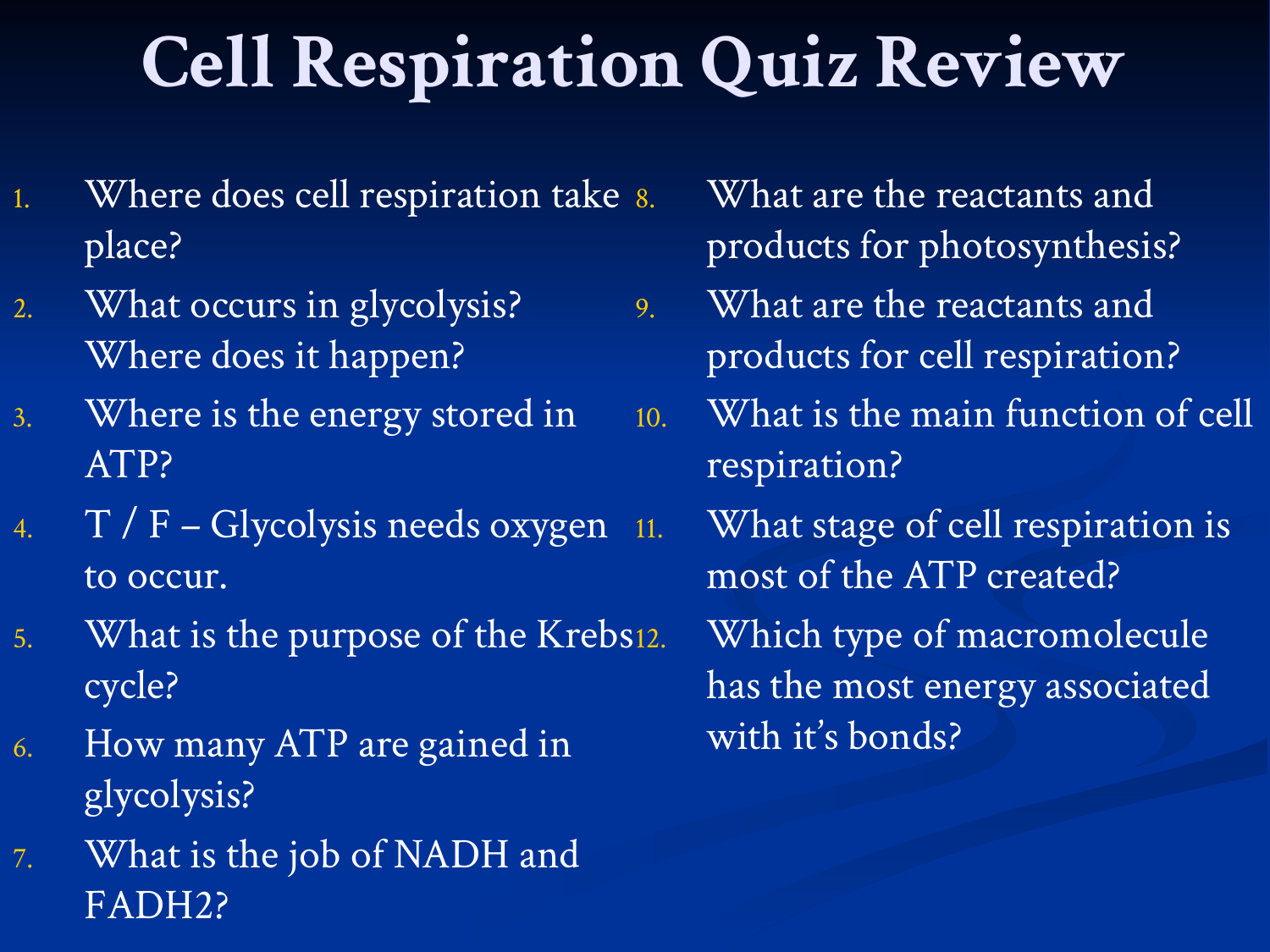

# Cell Respiration Quiz Review
Where does cell respiration take place?
What occurs in glycolysis? Where does it happen?
Where is the energy stored in ATP?
T / F – Glycolysis needs oxygen to occur.
What is the purpose of the Krebs cycle?
How many ATP are gained in glycolysis?
What is the job of NADH and FADH2?
What are the reactants and products for photosynthesis?
What are the reactants and products for cell respiration?
What is the main function of cell respiration?
What stage of cell respiration is most of the ATP created?
Which type of macromolecule has the most energy associated with it’s bonds?